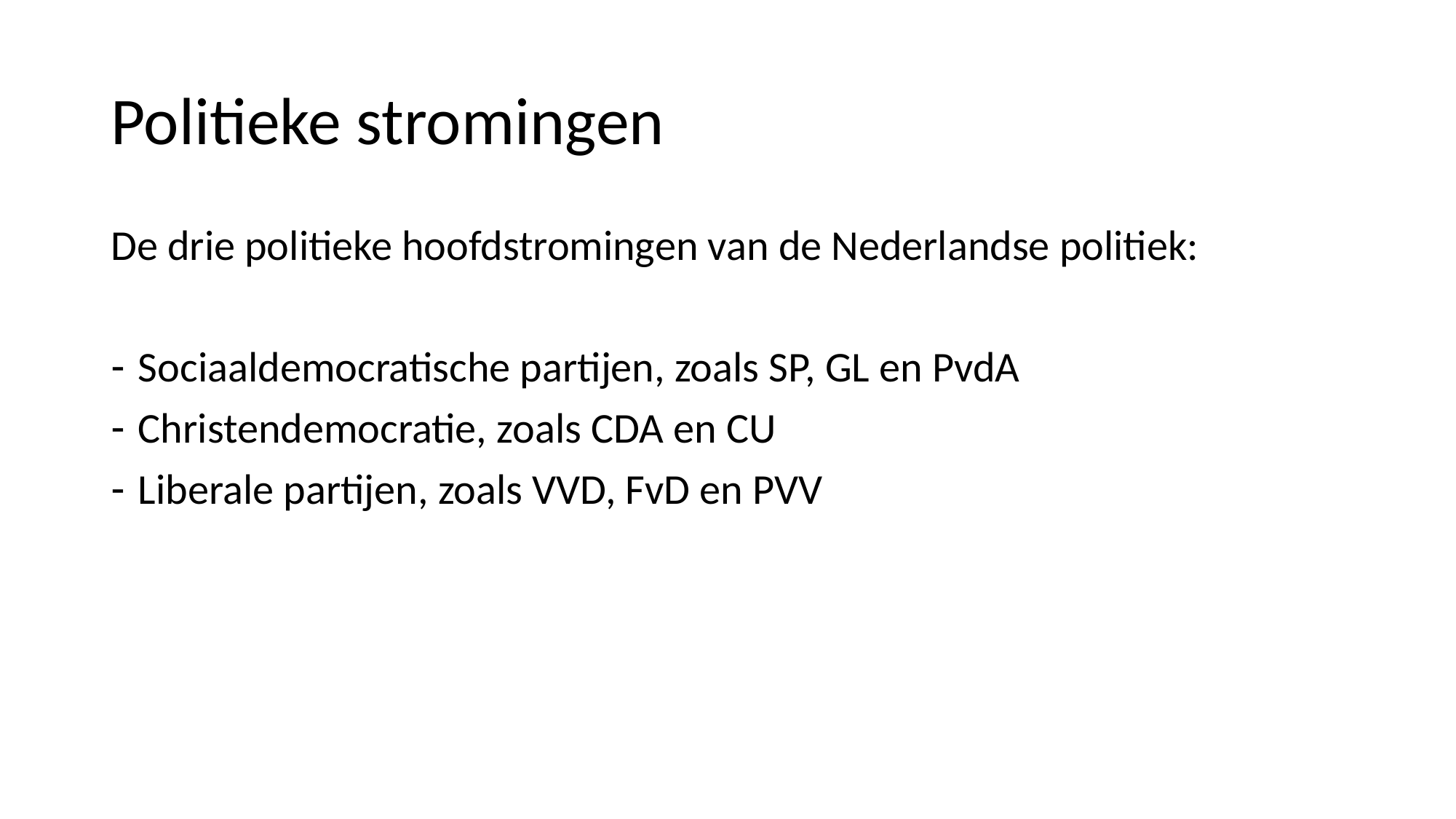

# Politieke stromingen
De drie politieke hoofdstromingen van de Nederlandse politiek:

Sociaaldemocratische partijen, zoals SP, GL en PvdA
Christendemocratie, zoals CDA en CU
Liberale partijen, zoals VVD, FvD en PVV